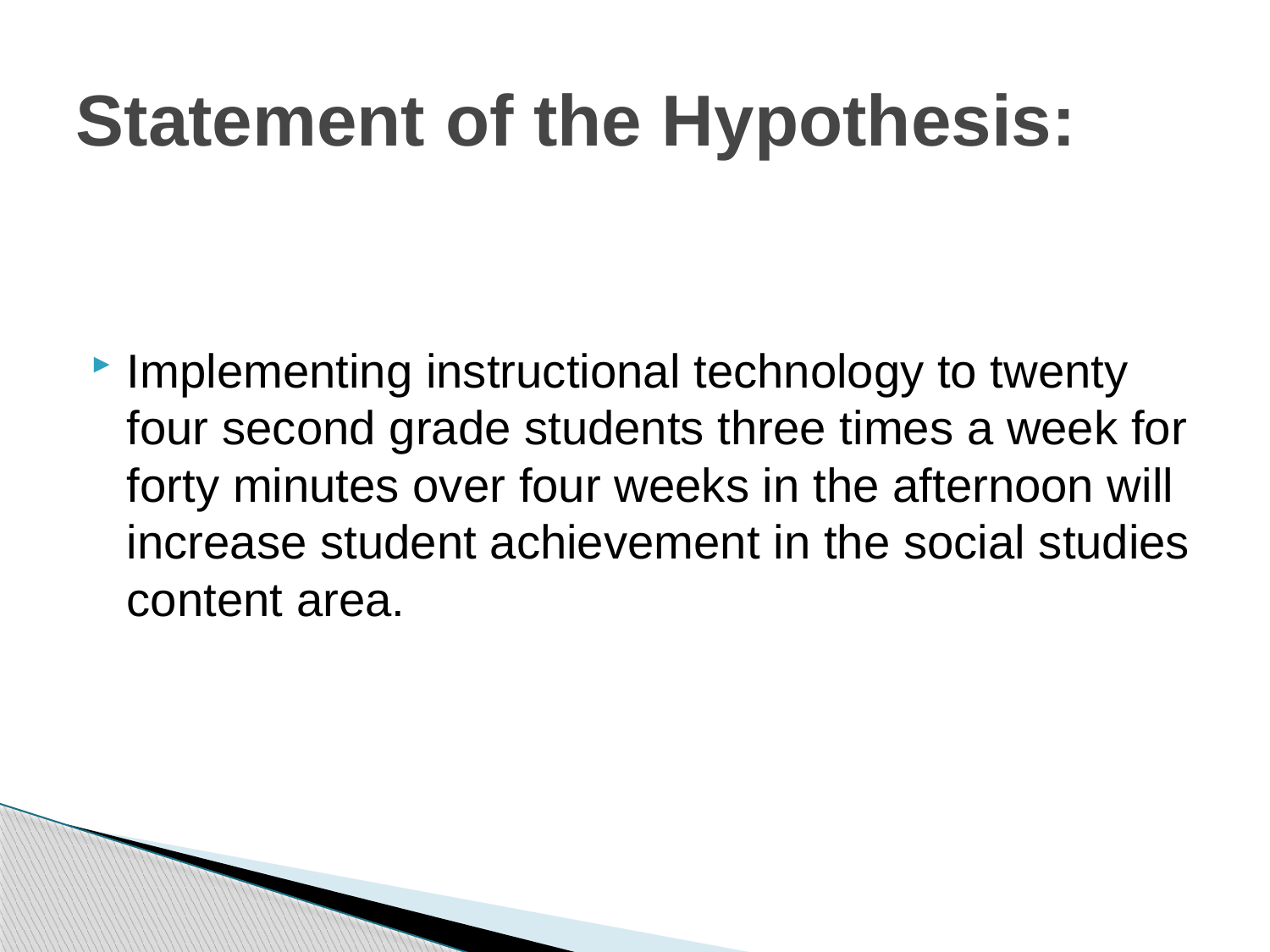

# Statement of the Hypothesis:

Implementing instructional technology to twenty four second grade students three times a week for forty minutes over four weeks in the afternoon will increase student achievement in the social studies content area.